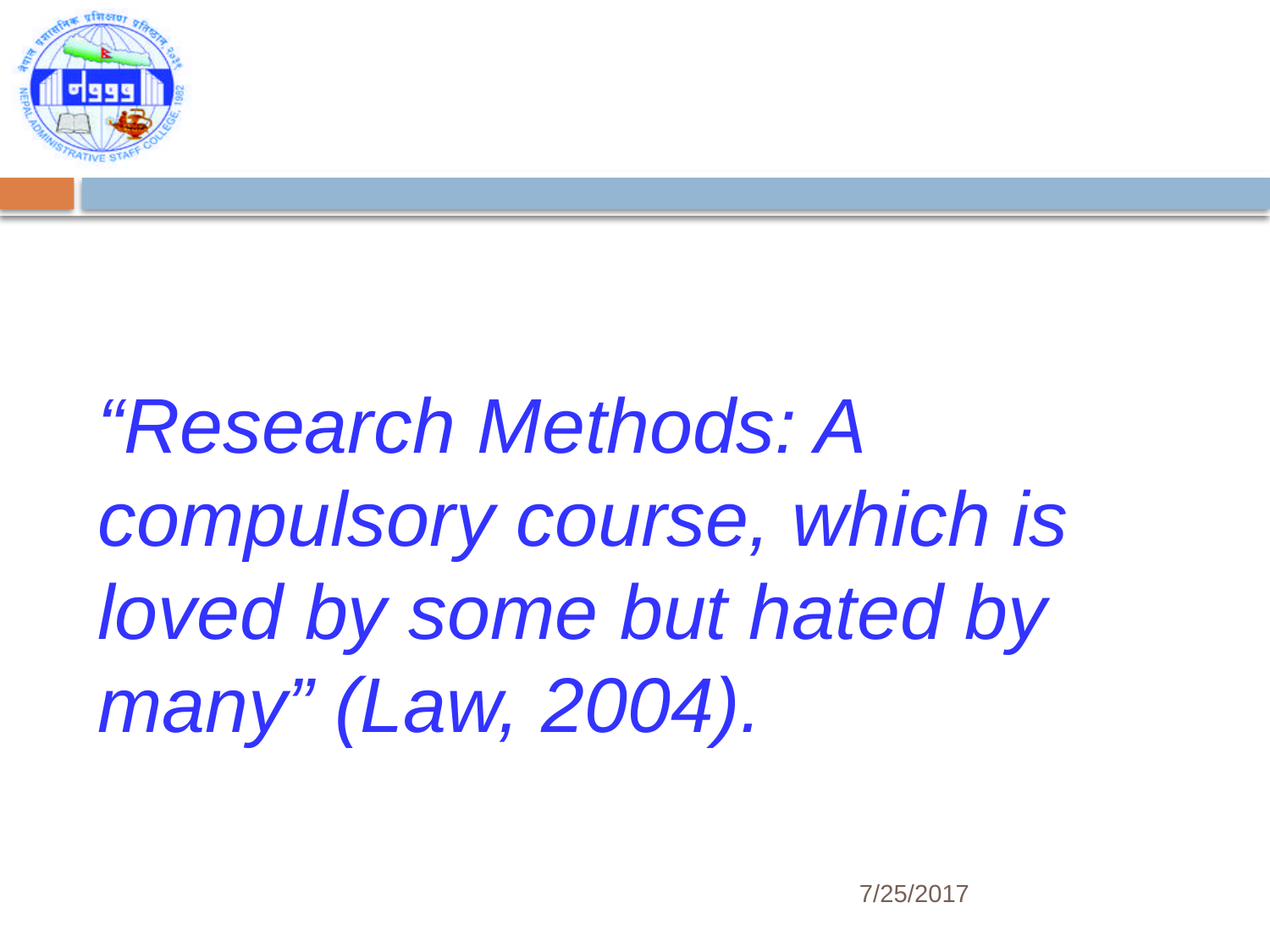

#

“Research Methods: A compulsory course, which is loved by some but hated by many” (Law, 2004).
7/25/2017